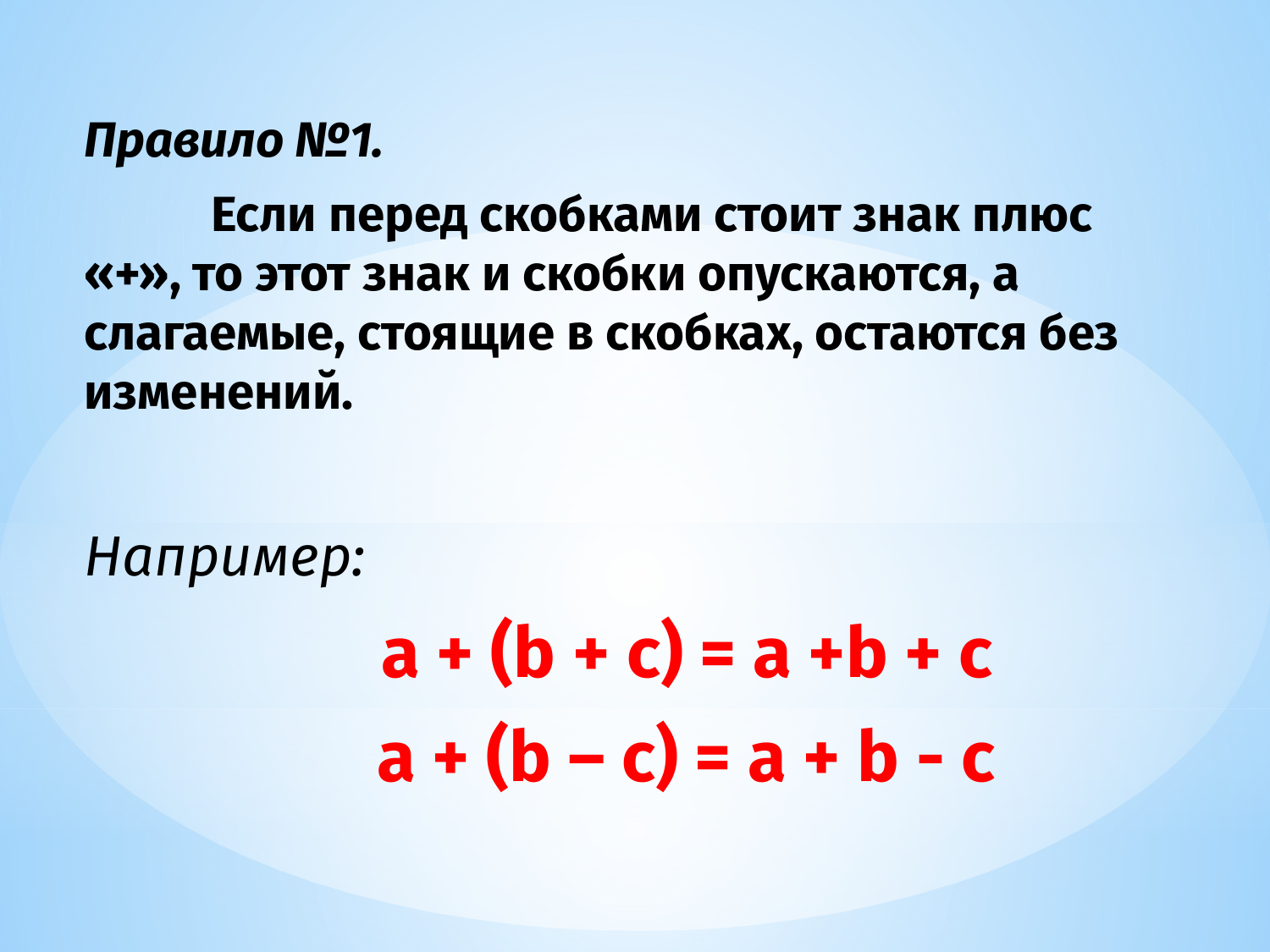

Правило №1.
	Если перед скобками стоит знак плюс «+», то этот знак и скобки опускаются, а слагаемые, стоящие в скобках, остаются без изменений.

Например:
        a + (b + c) = a +b + c
       a + (b – c) = a + b - c